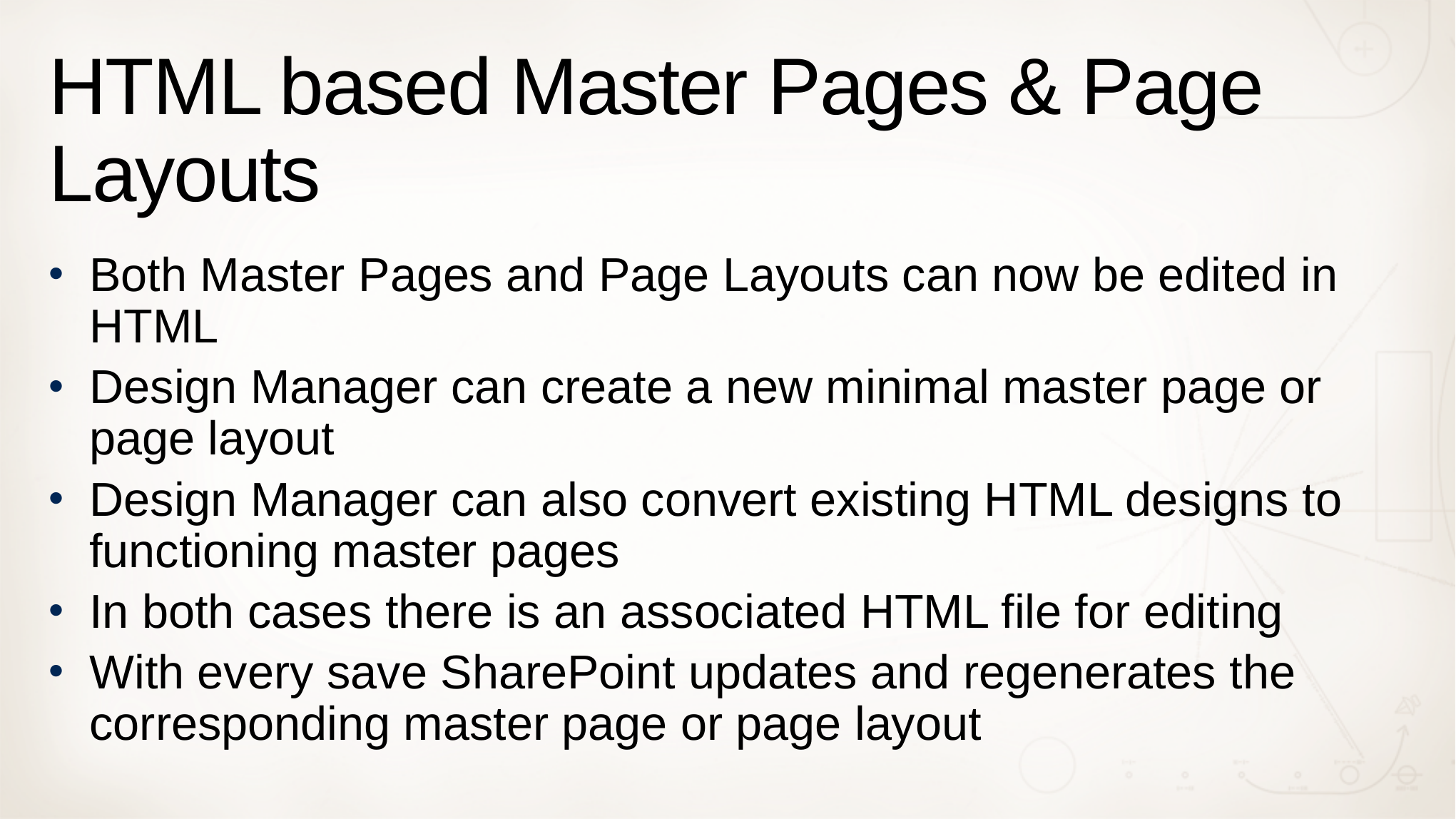

# HTML based Master Pages & Page Layouts
Both Master Pages and Page Layouts can now be edited in HTML
Design Manager can create a new minimal master page or page layout
Design Manager can also convert existing HTML designs to functioning master pages
In both cases there is an associated HTML file for editing
With every save SharePoint updates and regenerates the corresponding master page or page layout